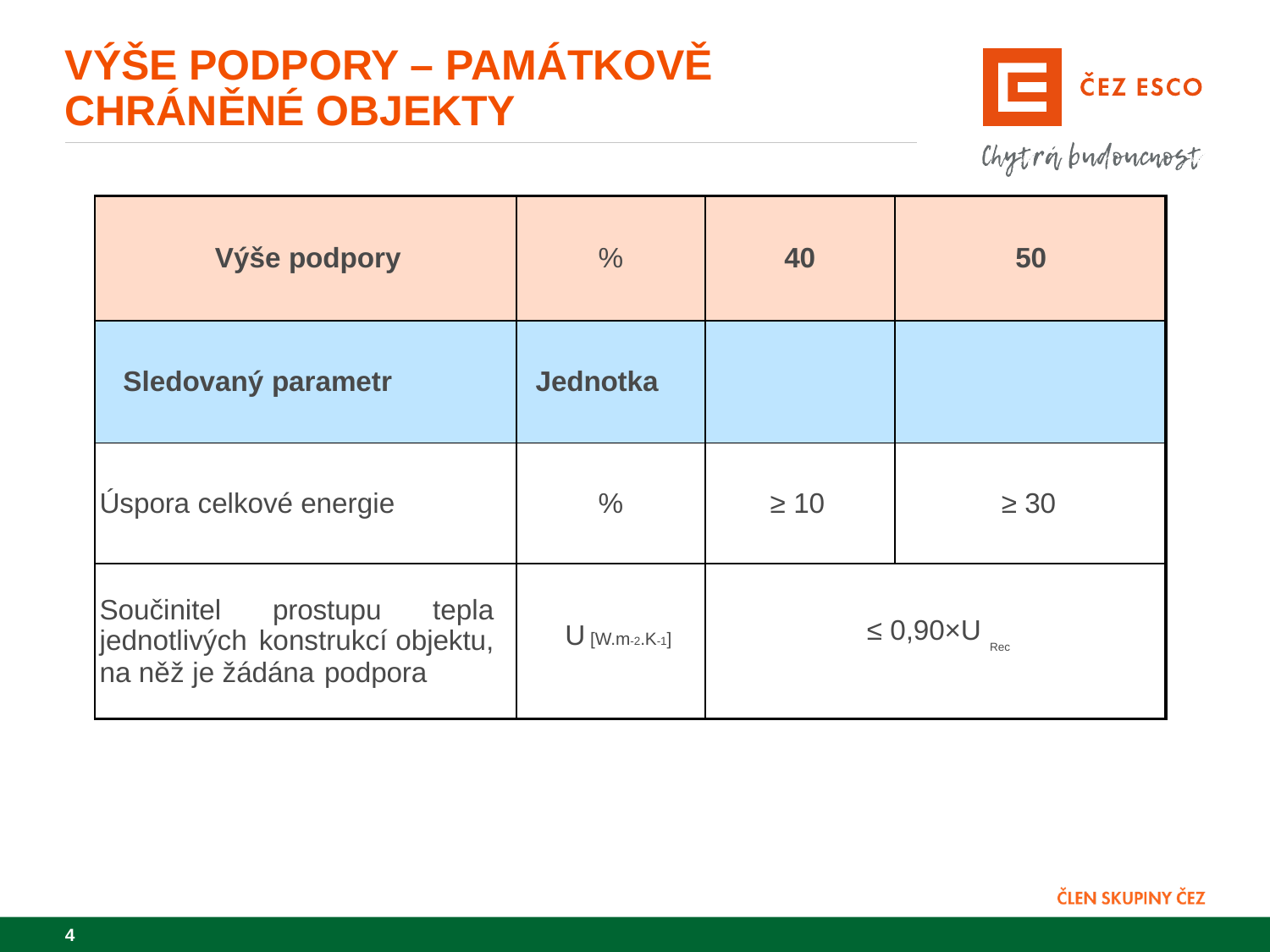

# Výše podpory – památkově chráněné objekty
| Výše podpory | % | 40 | 50 |
| --- | --- | --- | --- |
| Sledovaný parametr | Jednotka |  |  |
| Úspora celkové energie | % | ≥ 10 | ≥ 30 |
| Součinitel prostupu tepla jednotlivých konstrukcí objektu, na něž je žádána podpora | U [W.m-2.K-1] | ≤ 0,90×U Rec |  |
4